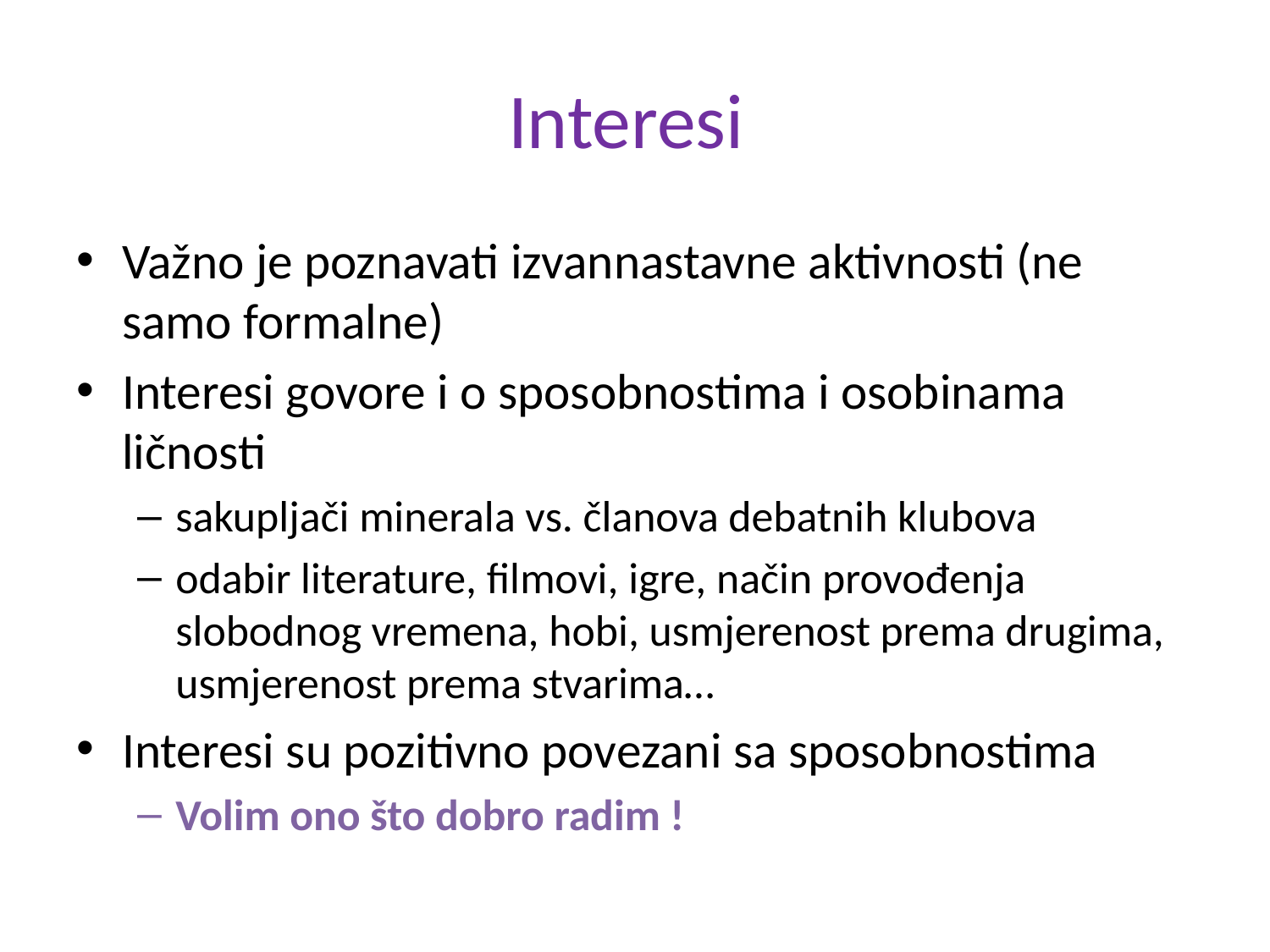

# Interesi
Važno je poznavati izvannastavne aktivnosti (ne samo formalne)
Interesi govore i o sposobnostima i osobinama ličnosti
sakupljači minerala vs. članova debatnih klubova
odabir literature, filmovi, igre, način provođenja slobodnog vremena, hobi, usmjerenost prema drugima, usmjerenost prema stvarima…
Interesi su pozitivno povezani sa sposobnostima
Volim ono što dobro radim !